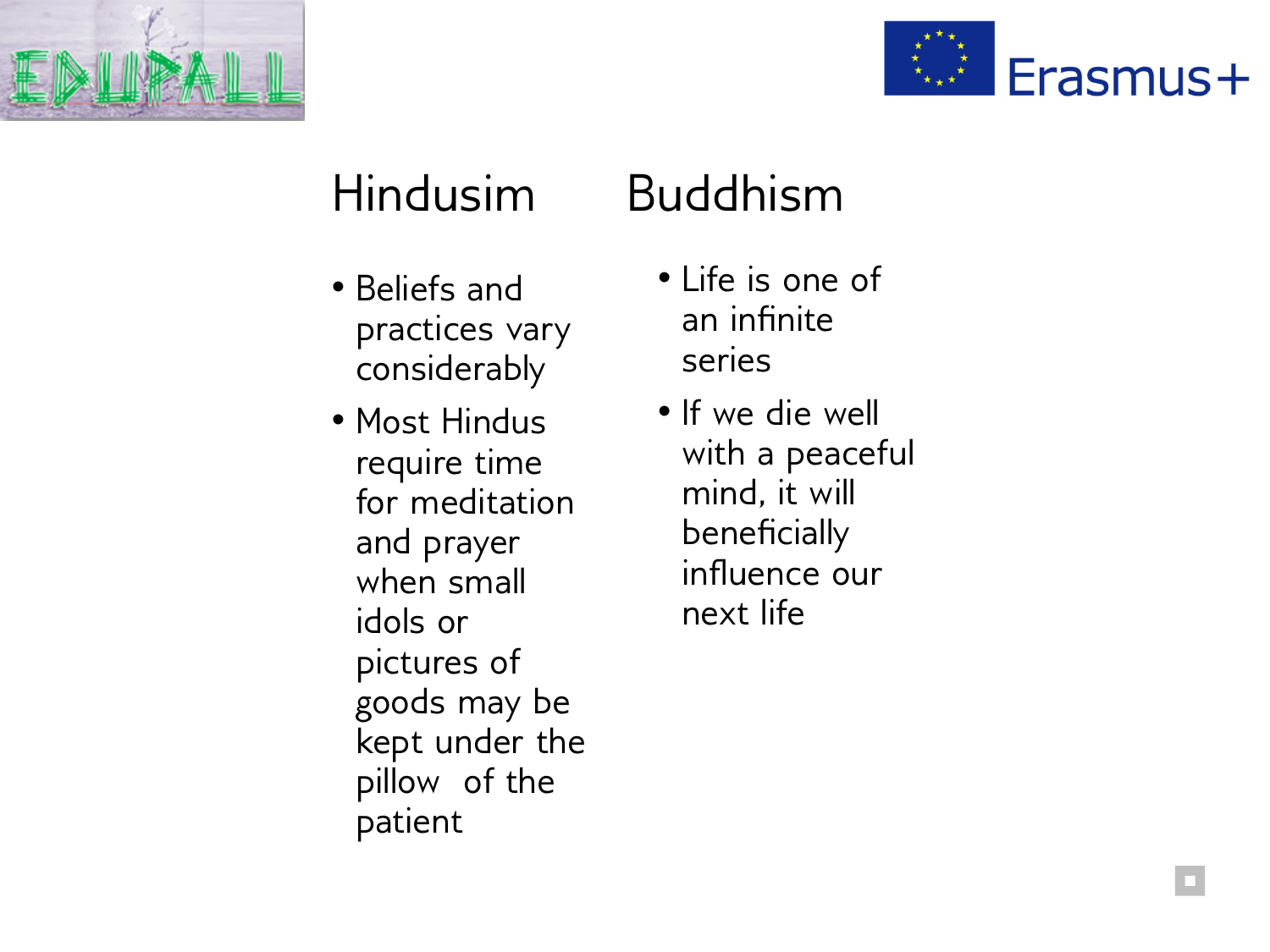

# Hindusim	    Buddhism
Life is one of an infinite series
If we die well with a peaceful mind, it will beneficially influence our next life
Beliefs and practices vary considerably
Most Hindus require time for meditation and prayer when small idols or pictures of goods may be kept under the pillow  of the patient